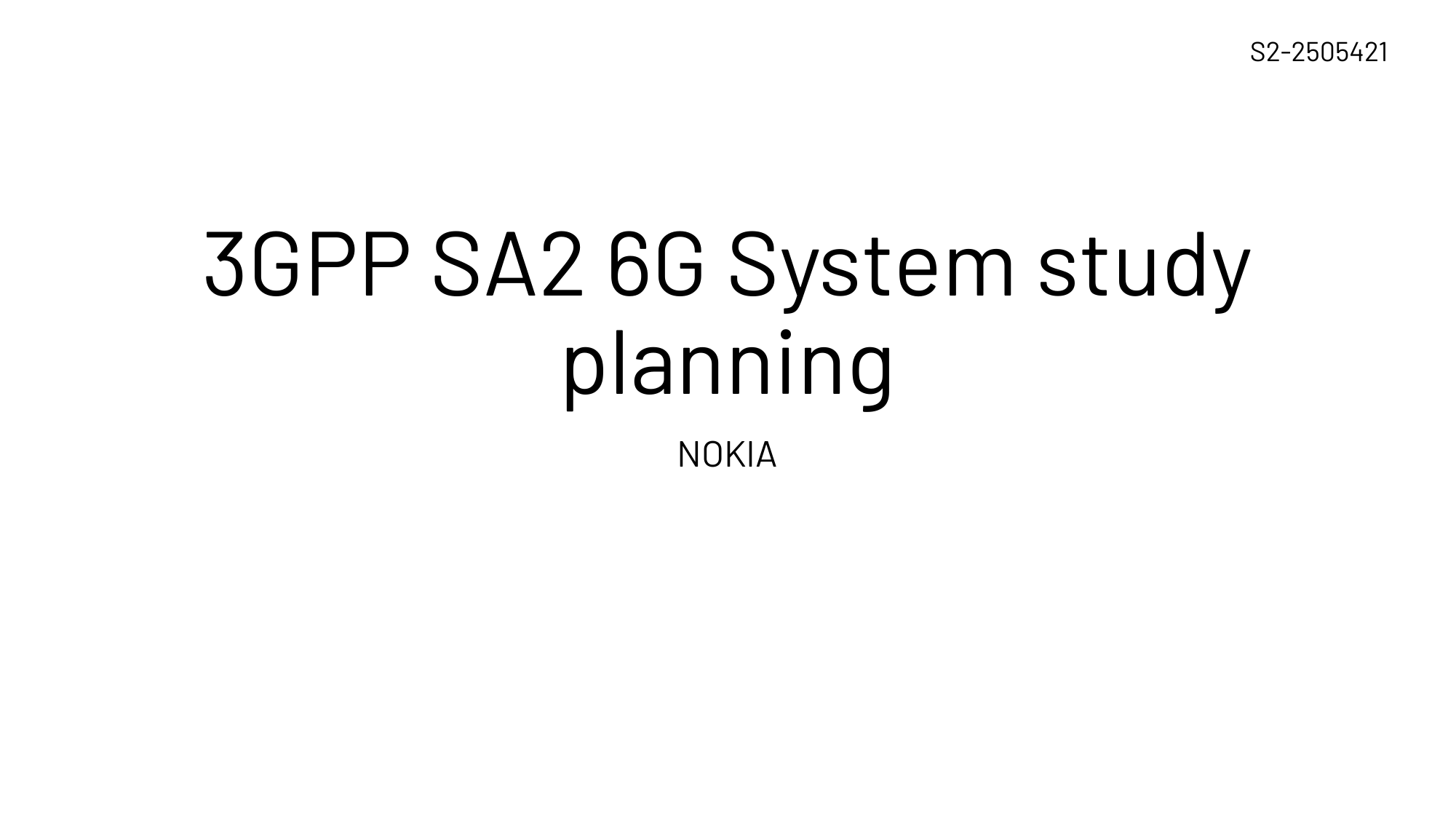

S2-2505421
# 3GPP SA2 6G System study planning
NOKIA